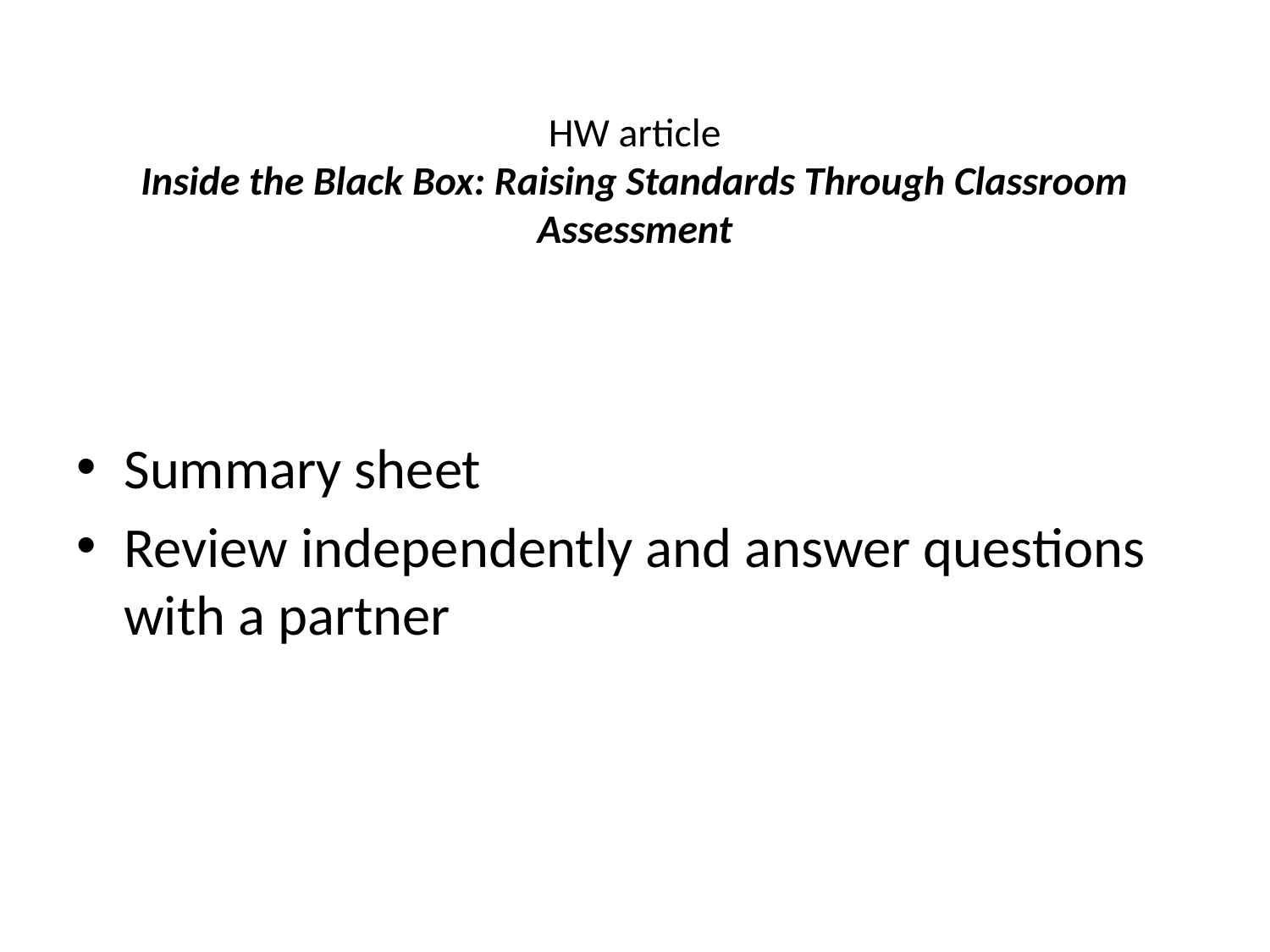

# HW article Inside the Black Box: Raising Standards Through Classroom Assessment

Summary sheet
Review independently and answer questions with a partner